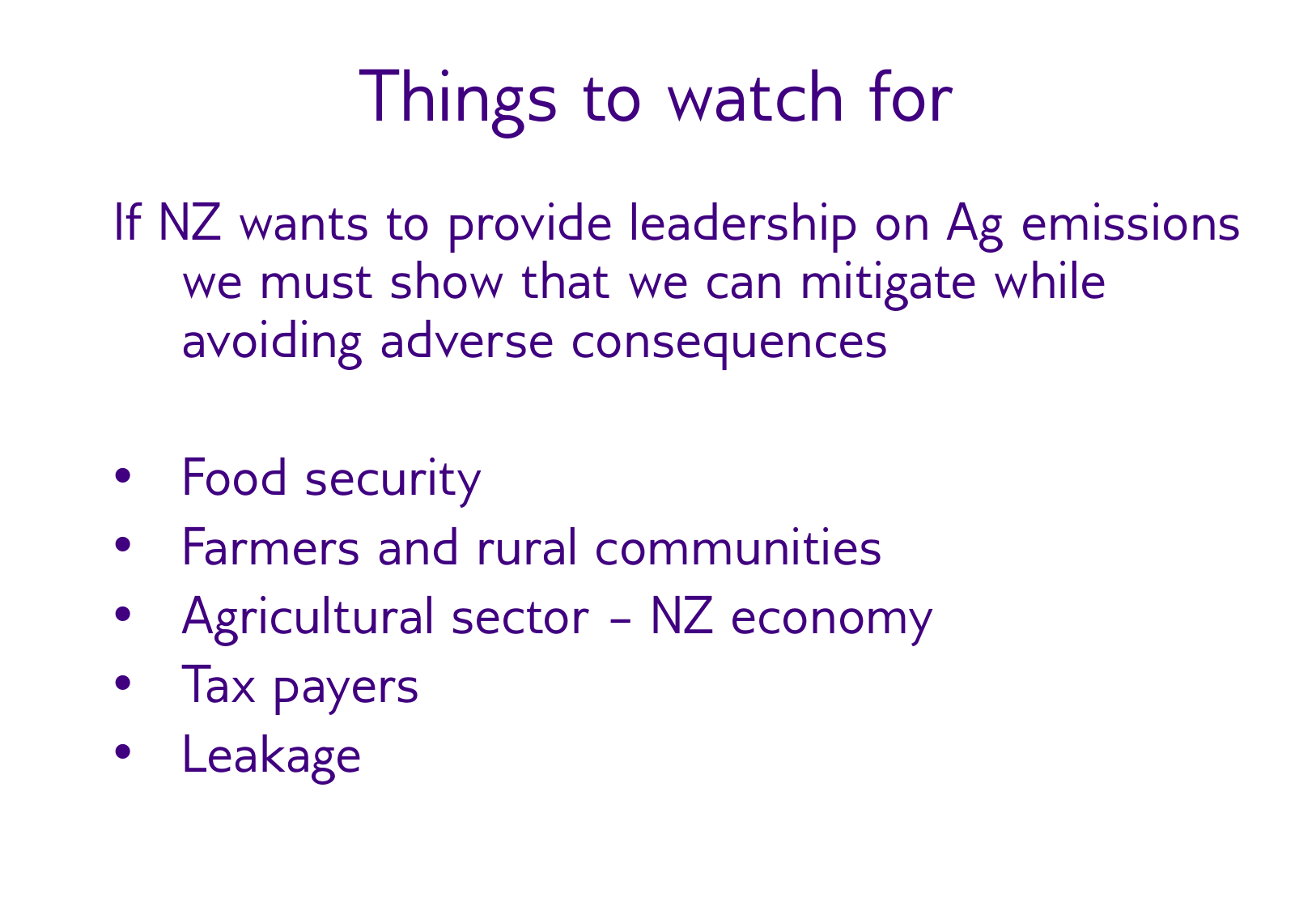

# Things to watch for
If NZ wants to provide leadership on Ag emissions we must show that we can mitigate while avoiding adverse consequences

Food security
Farmers and rural communities
Agricultural sector – NZ economy
Tax payers
Leakage